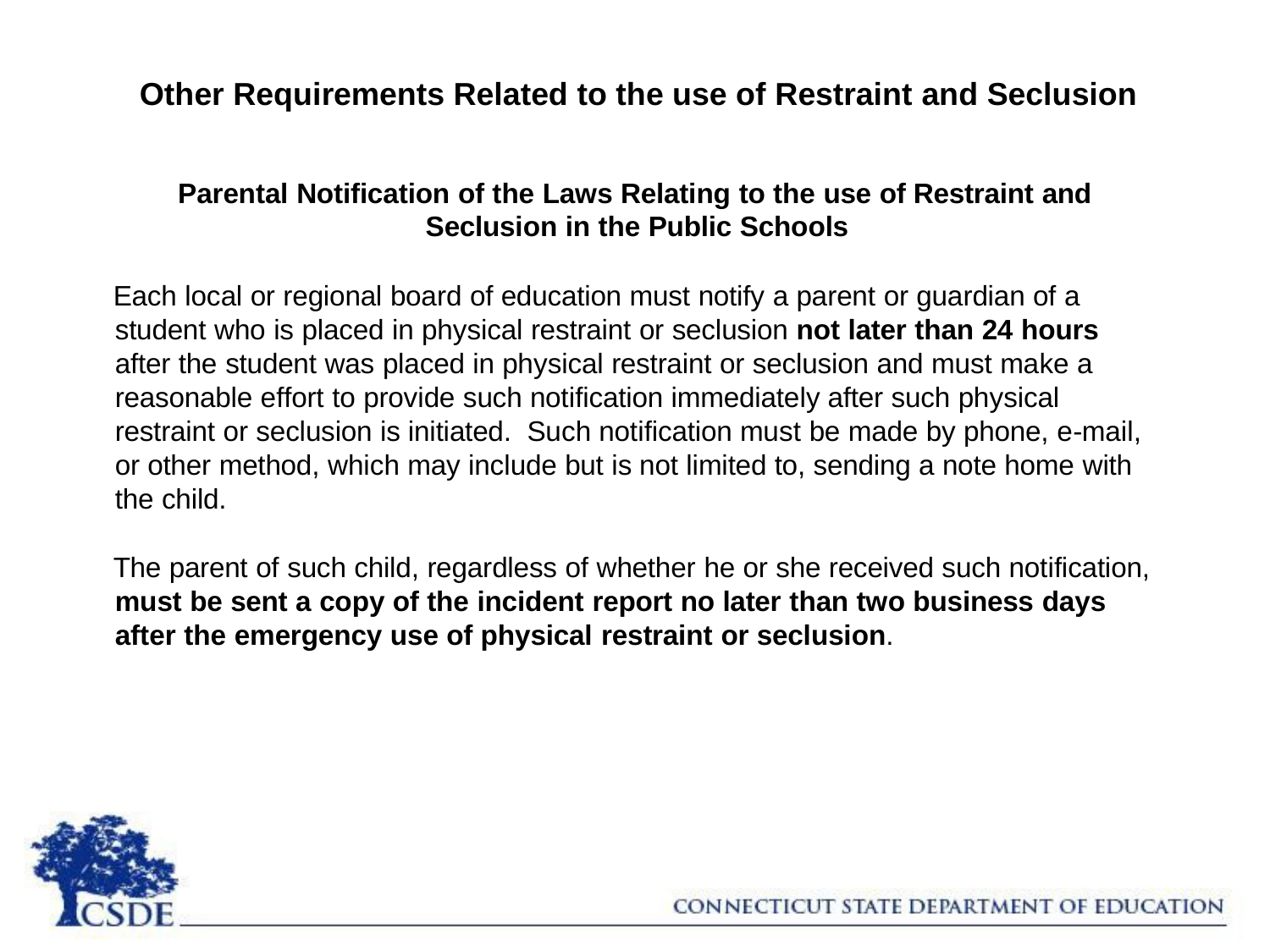

# Other Requirements Related to the use of Restraint and Seclusion
Parental Notification of the Laws Relating to the use of Restraint and Seclusion in the Public Schools

Each local or regional board of education must notify a parent or guardian of a student who is placed in physical restraint or seclusion not later than 24 hours after the student was placed in physical restraint or seclusion and must make a reasonable effort to provide such notification immediately after such physical restraint or seclusion is initiated.  Such notification must be made by phone, e-mail, or other method, which may include but is not limited to, sending a note home with the child.

The parent of such child, regardless of whether he or she received such notification, must be sent a copy of the incident report no later than two business days after the emergency use of physical restraint or seclusion.